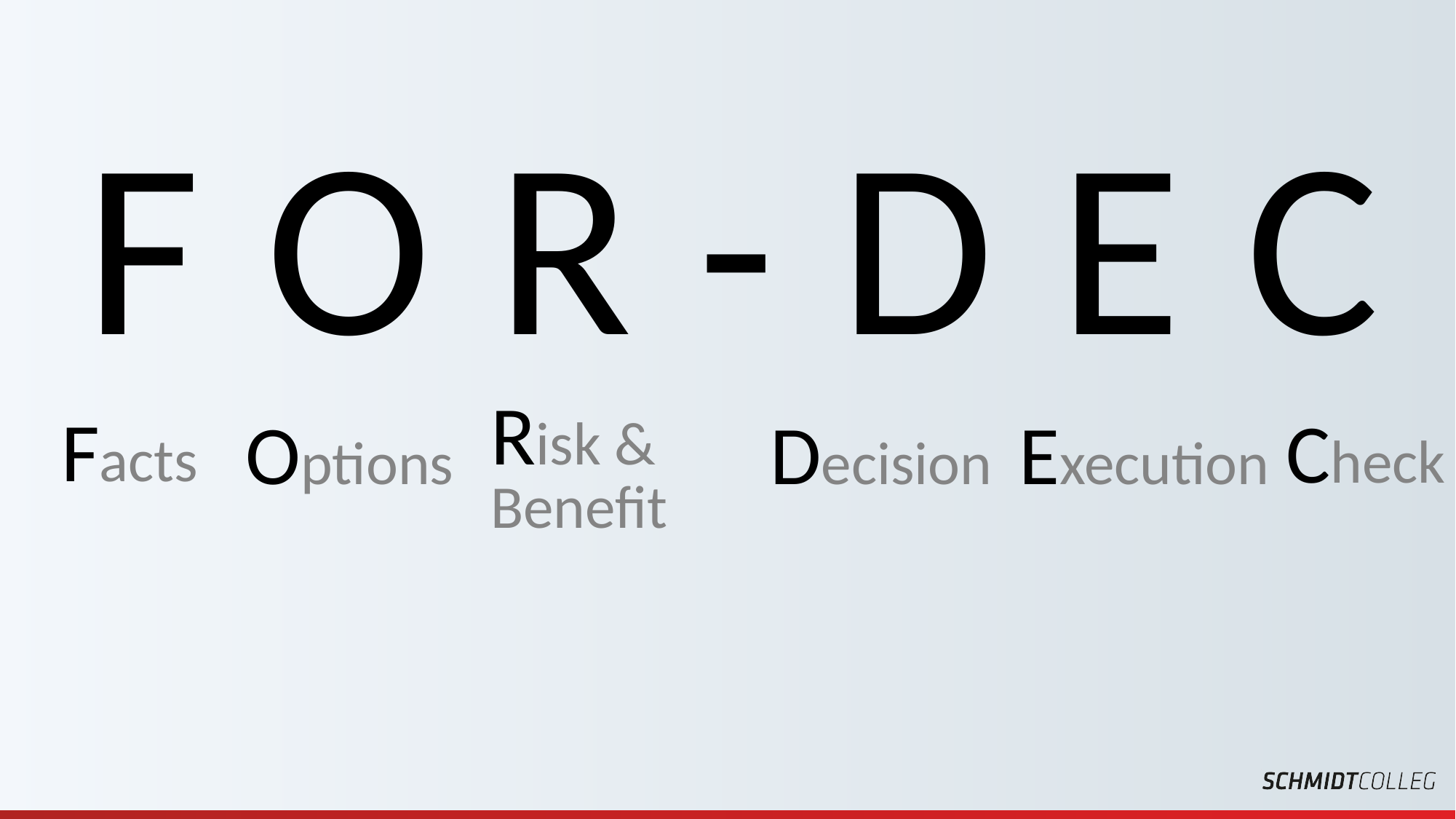

F O R - D E C
Facts
Check
Options
Risk &
Benefit
Decision
Execution